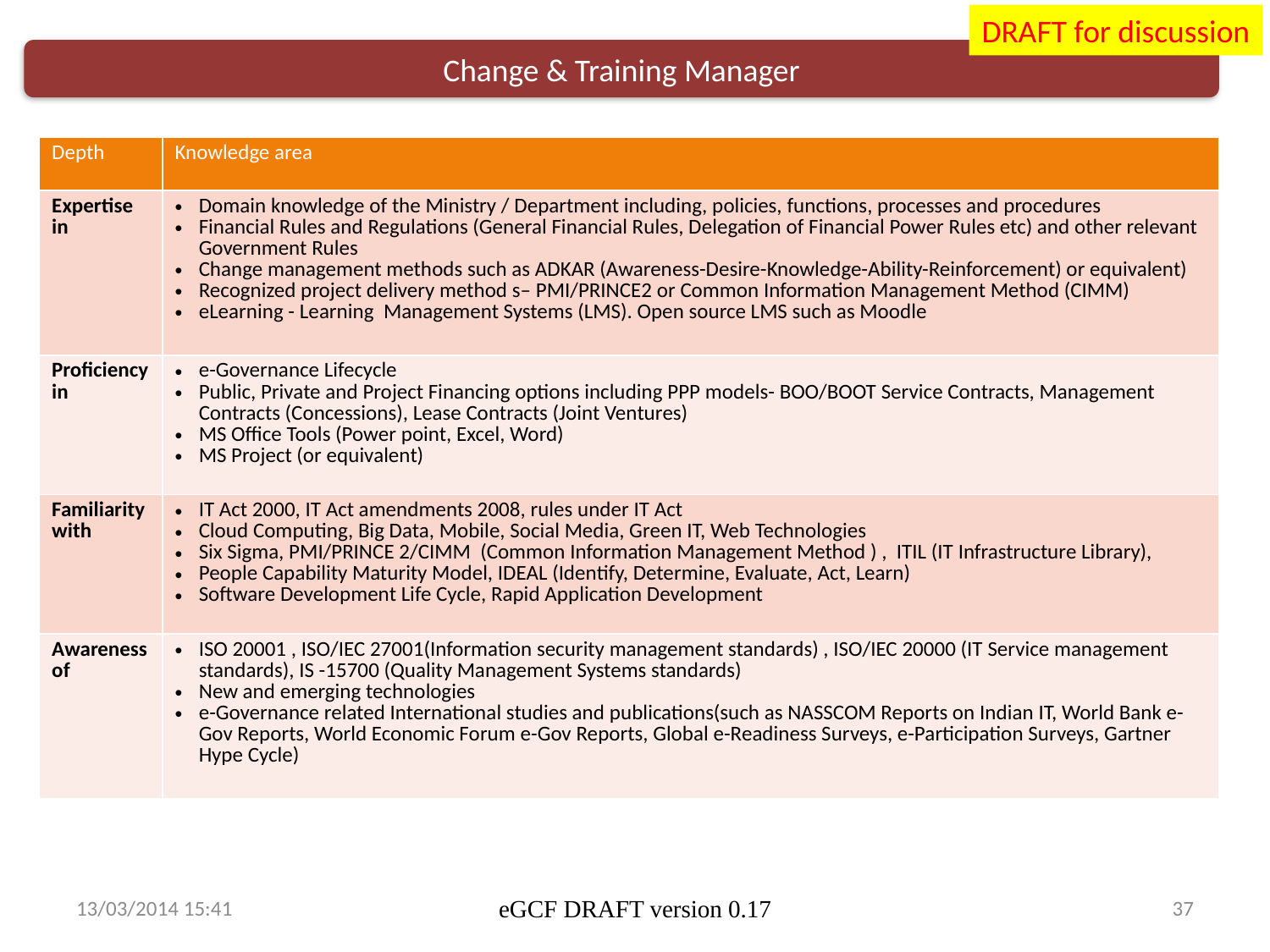

DRAFT for discussion
Change & Training Manager
| Depth | Knowledge area |
| --- | --- |
| Expertise in | Domain knowledge of the Ministry / Department including, policies, functions, processes and procedures Financial Rules and Regulations (General Financial Rules, Delegation of Financial Power Rules etc) and other relevant Government Rules Change management methods such as ADKAR (Awareness-Desire-Knowledge-Ability-Reinforcement) or equivalent) Recognized project delivery method s– PMI/PRINCE2 or Common Information Management Method (CIMM) eLearning - Learning Management Systems (LMS). Open source LMS such as Moodle |
| Proficiency in | e-Governance Lifecycle Public, Private and Project Financing options including PPP models- BOO/BOOT Service Contracts, Management Contracts (Concessions), Lease Contracts (Joint Ventures) MS Office Tools (Power point, Excel, Word) MS Project (or equivalent) |
| Familiarity with | IT Act 2000, IT Act amendments 2008, rules under IT Act Cloud Computing, Big Data, Mobile, Social Media, Green IT, Web Technologies Six Sigma, PMI/PRINCE 2/CIMM (Common Information Management Method ) , ITIL (IT Infrastructure Library), People Capability Maturity Model, IDEAL (Identify, Determine, Evaluate, Act, Learn) Software Development Life Cycle, Rapid Application Development |
| Awareness of | ISO 20001 , ISO/IEC 27001(Information security management standards) , ISO/IEC 20000 (IT Service management standards), IS -15700 (Quality Management Systems standards) New and emerging technologies e-Governance related International studies and publications(such as NASSCOM Reports on Indian IT, World Bank e-Gov Reports, World Economic Forum e-Gov Reports, Global e-Readiness Surveys, e-Participation Surveys, Gartner Hype Cycle) |
13/03/2014 15:41
eGCF DRAFT version 0.17
37